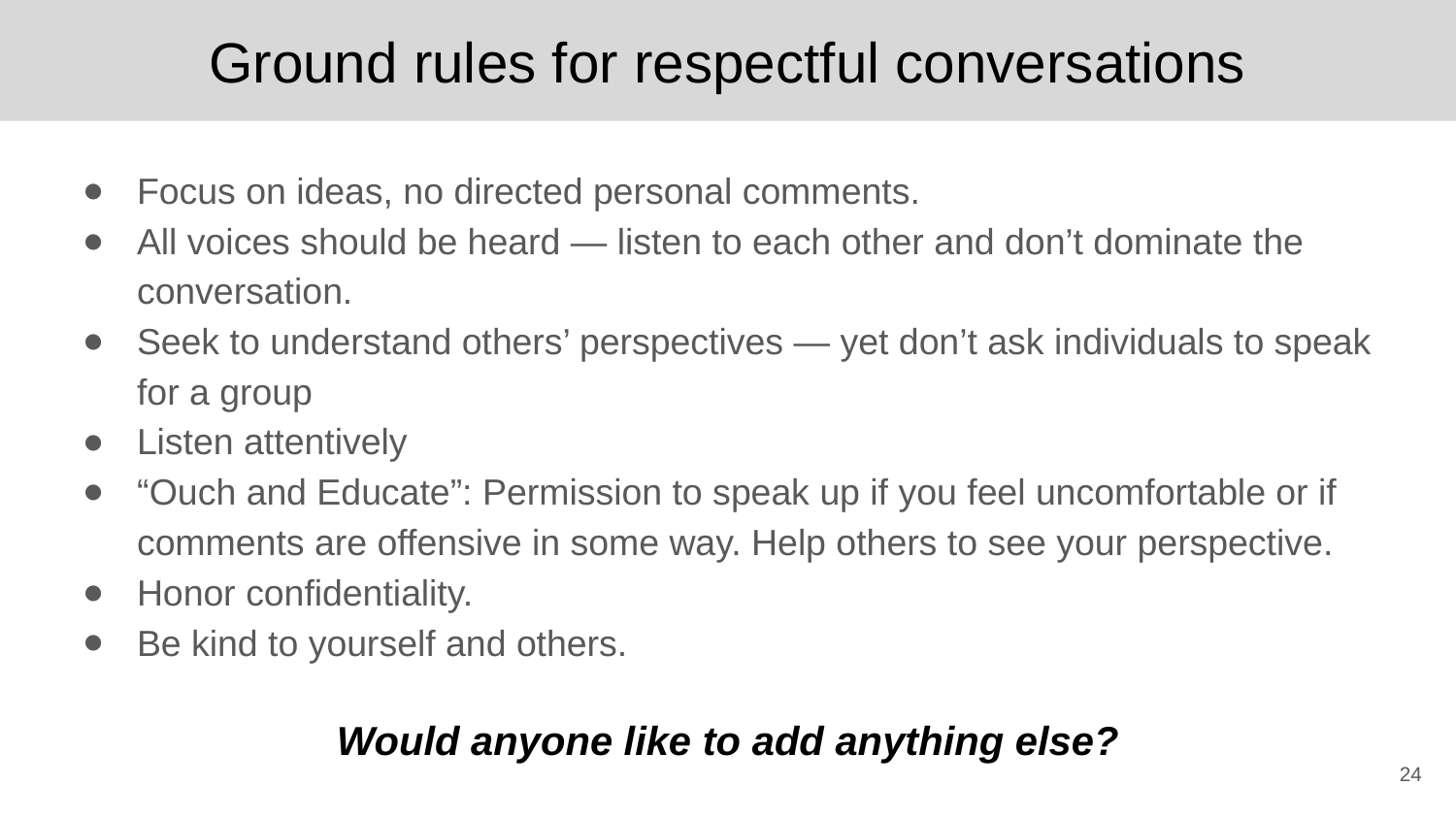

# Ground rules for respectful conversations
Focus on ideas, no directed personal comments.
All voices should be heard — listen to each other and don’t dominate the conversation.
Seek to understand others’ perspectives — yet don’t ask individuals to speak for a group
Listen attentively
“Ouch and Educate”: Permission to speak up if you feel uncomfortable or if comments are offensive in some way. Help others to see your perspective.
Honor confidentiality.
Be kind to yourself and others.
Would anyone like to add anything else?
24